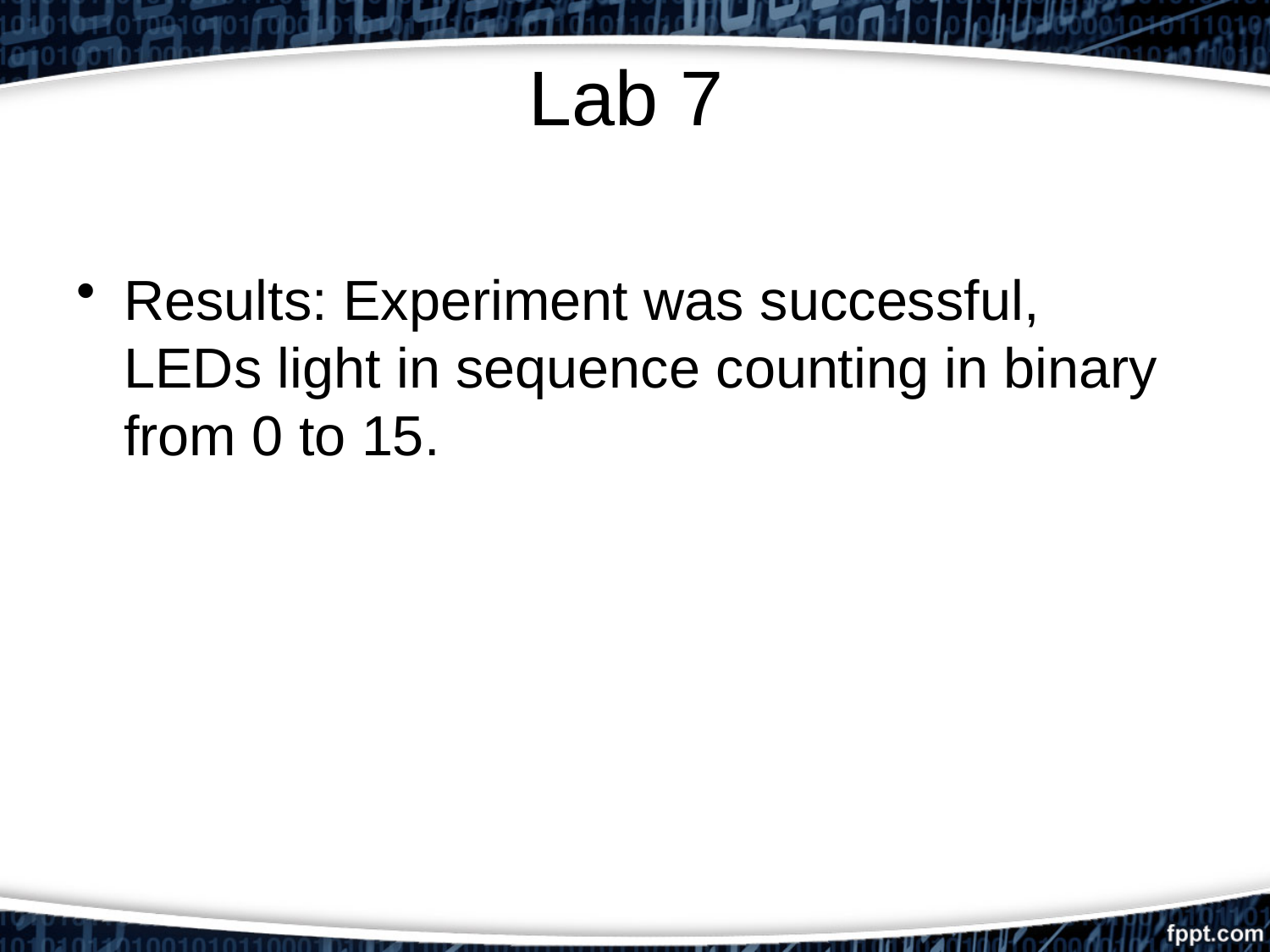

# Lab 7
Results: Experiment was successful, LEDs light in sequence counting in binary from 0 to 15.